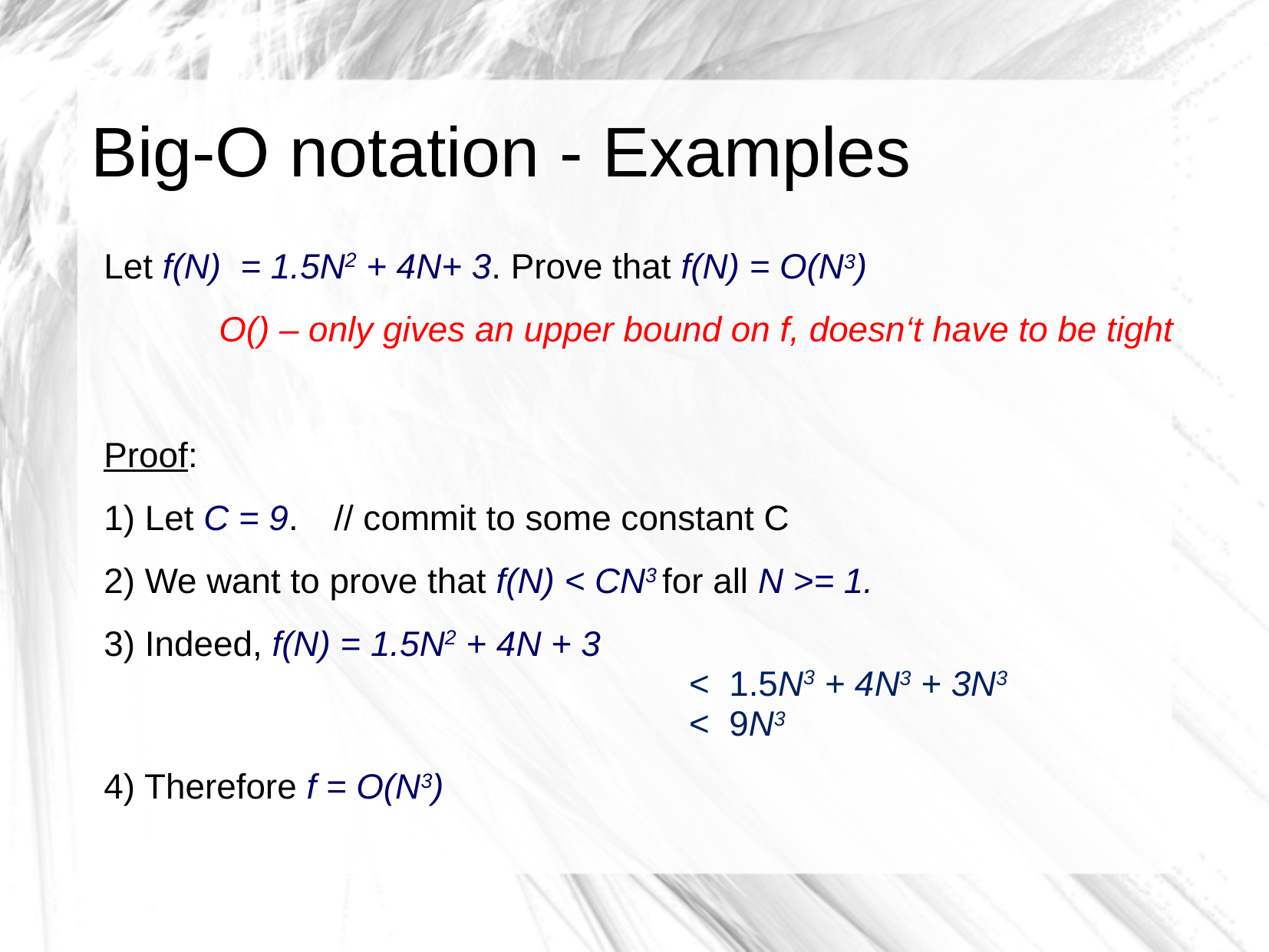

# Big-O notation - Examples
Let f(N)  = 1.5N2 + 4N+ 3. Prove that f(N) = O(N3)
	O() – only gives an upper bound on f, doesn‘t have to be tight

Proof:
1) Let C = 9.  	// commit to some constant C
2) We want to prove that f(N) < CN3 for all N >= 1.
3) Indeed, f(N) = 1.5N2 + 4N + 3
					 <  1.5N3 + 4N3 + 3N3
					 <  9N3
4) Therefore f = O(N3)